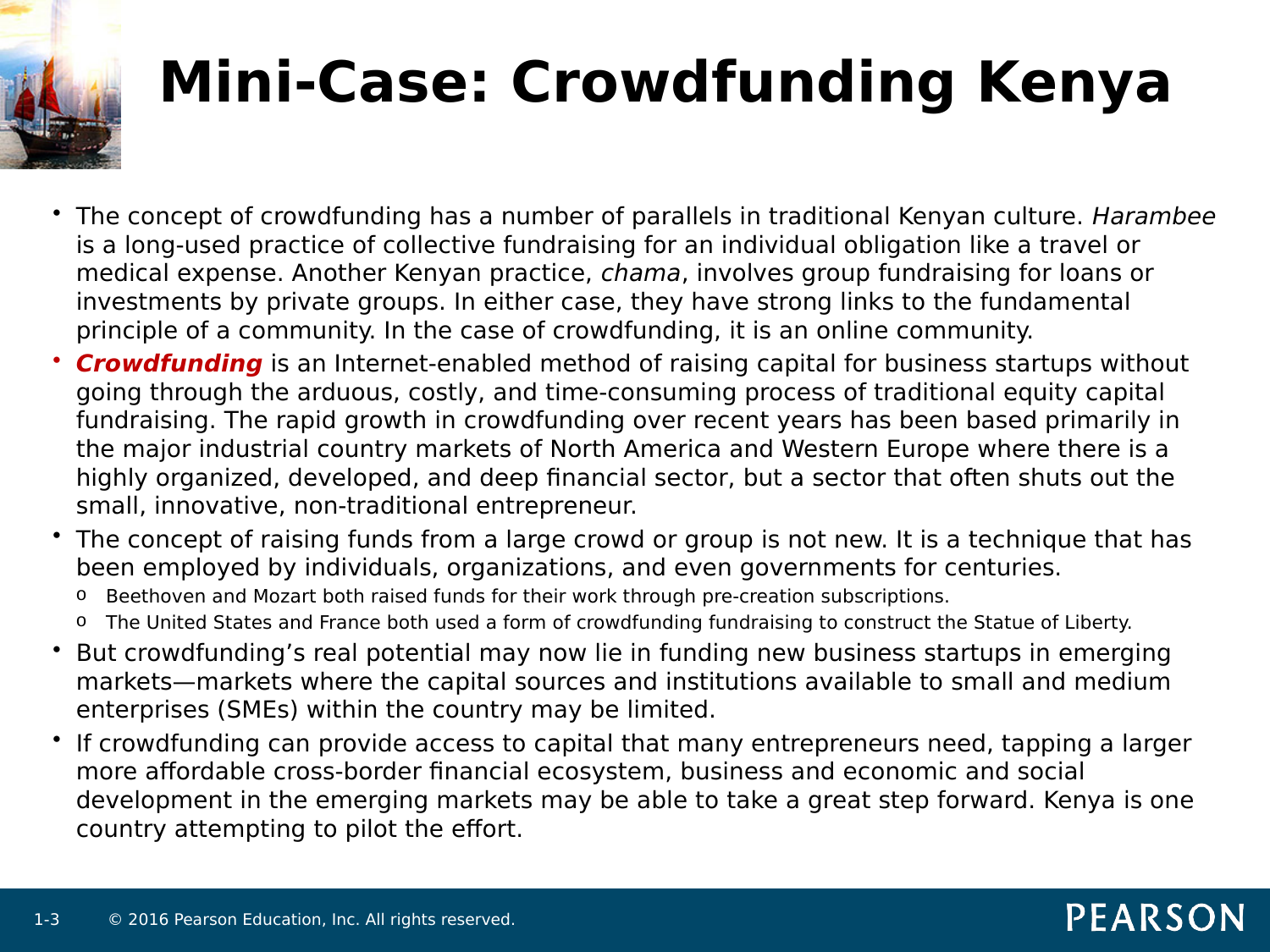

# Mini-Case: Crowdfunding Kenya
The concept of crowdfunding has a number of parallels in traditional Kenyan culture. Harambee is a long-used practice of collective fundraising for an individual obligation like a travel or medical expense. Another Kenyan practice, chama, involves group fundraising for loans or investments by private groups. In either case, they have strong links to the fundamental principle of a community. In the case of crowdfunding, it is an online community.
Crowdfunding is an Internet-enabled method of raising capital for business startups without going through the arduous, costly, and time-consuming process of traditional equity capital fundraising. The rapid growth in crowdfunding over recent years has been based primarily in the major industrial country markets of North America and Western Europe where there is a highly organized, developed, and deep financial sector, but a sector that often shuts out the small, innovative, non-traditional entrepreneur.
The concept of raising funds from a large crowd or group is not new. It is a technique that has been employed by individuals, organizations, and even governments for centuries.
Beethoven and Mozart both raised funds for their work through pre-creation subscriptions.
The United States and France both used a form of crowdfunding fundraising to construct the Statue of Liberty.
But crowdfunding’s real potential may now lie in funding new business startups in emerging markets—markets where the capital sources and institutions available to small and medium enterprises (SMEs) within the country may be limited.
If crowdfunding can provide access to capital that many entrepreneurs need, tapping a larger more affordable cross-border financial ecosystem, business and economic and social development in the emerging markets may be able to take a great step forward. Kenya is one country attempting to pilot the effort.